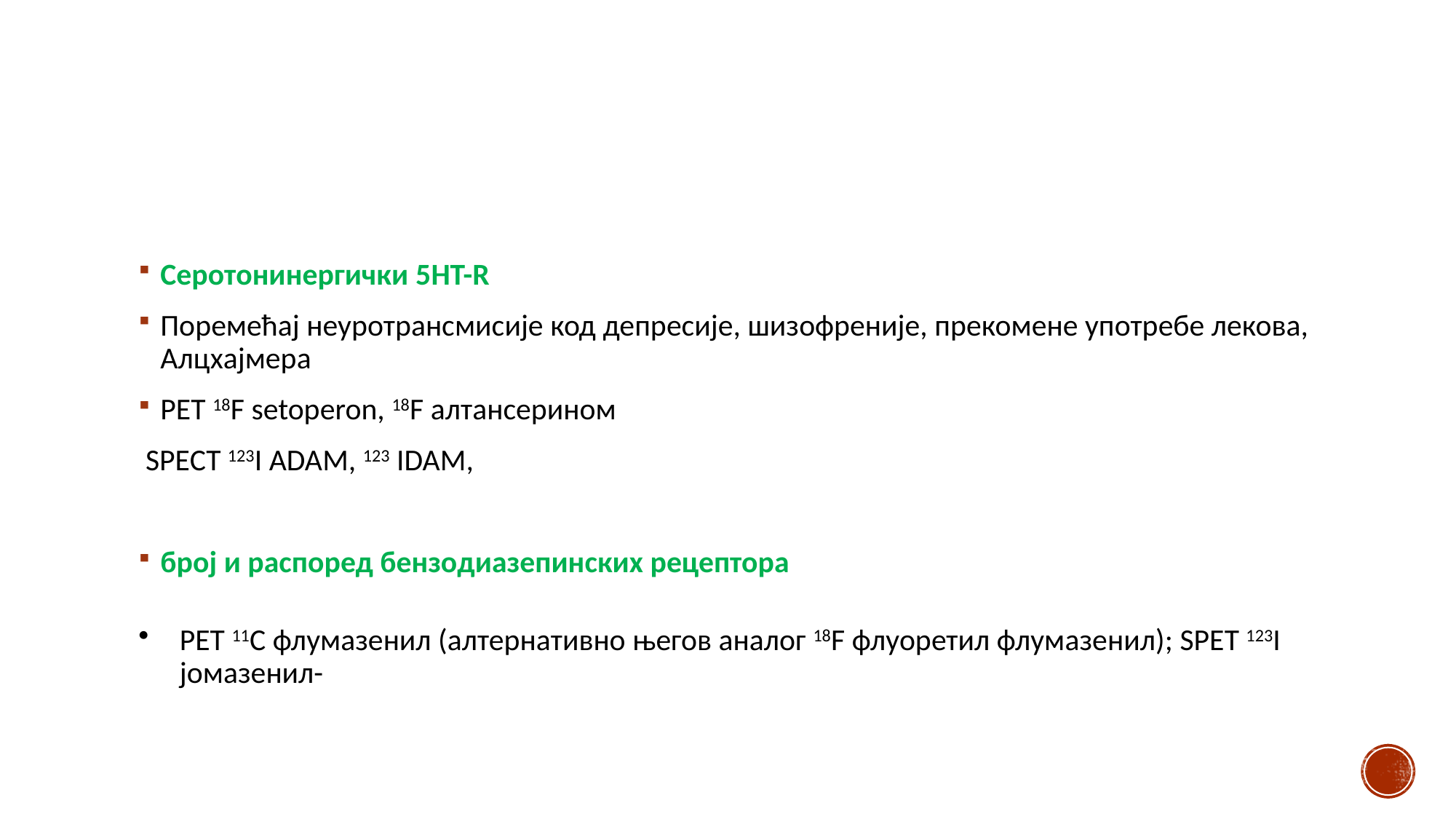

#
Серотонинергички 5HT-R
Поремећај неуротрансмисије код депресије, шизофреније, прекомене употребе лекова, Алцхајмера
PET 18F setoperon, 18F алтансерином
 SPECT 123I ADAM, 123 IDAM,

број и распоред бензодиазепинских рецептора

PET 11C флумазенил (алтернативно његов аналог 18F флуоретил флумазенил); SPET 123I jомазенил-